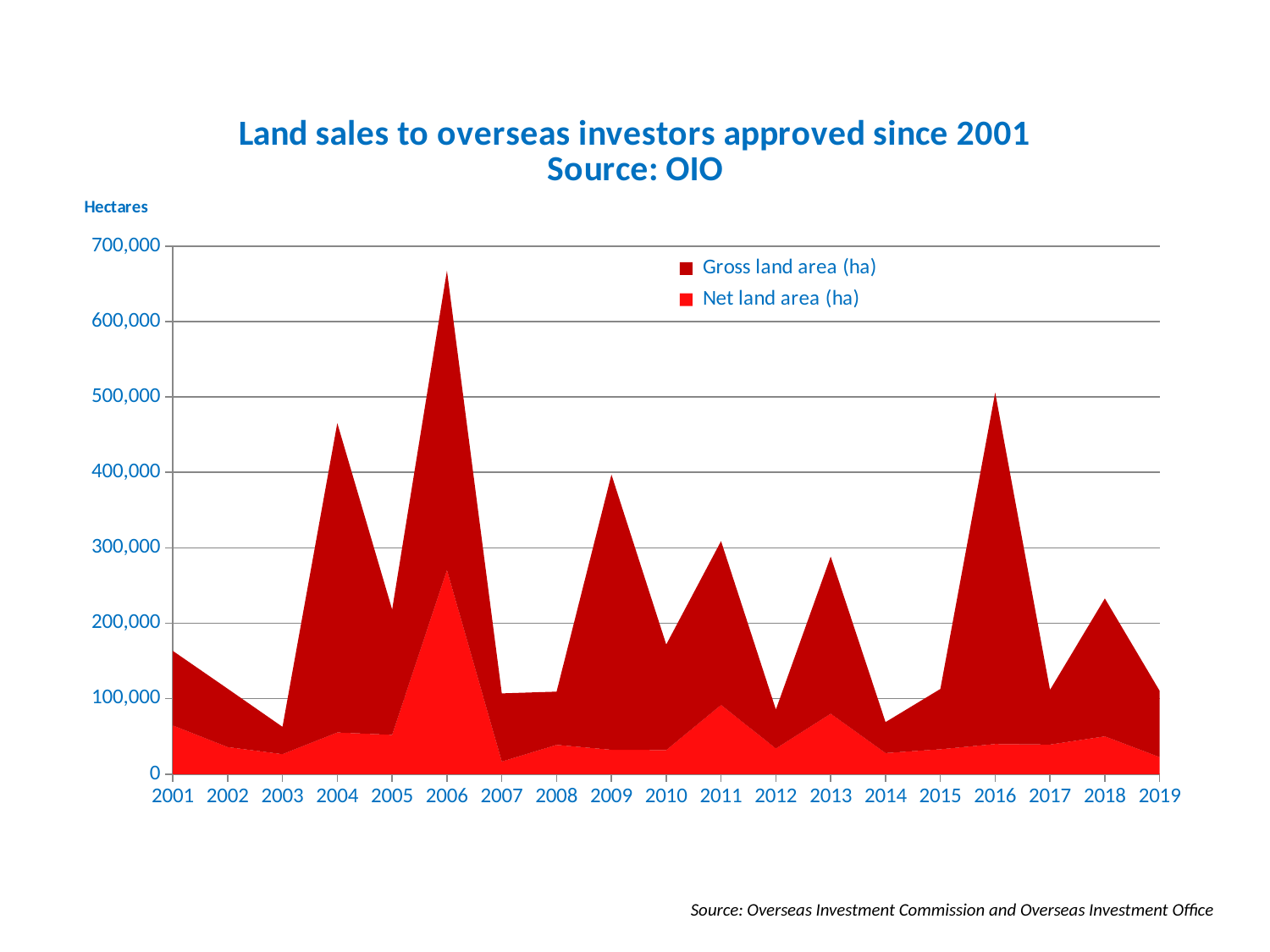

### Chart: Land sales to overseas investors approved since 2001
Source: OIO

| Category |  Net land area (ha)  |  Gross land area (ha)  |
|---|---|---|
| 2001 | 64421.0 | 98861.0 |
| 2002 | 35800.0 | 77347.0 |
| 2003 | 26393.0 | 36157.0 |
| 2004 | 55166.0 | 410144.0 |
| 2005 | 51975.0 | 166074.0 |
| 2006 | 270508.0 | 396962.0 |
| 2007 | 16580.0 | 90355.0 |
| 2008 | 38696.0 | 70562.0 |
| 2009 | 32242.0 | 364810.0 |
| 2010 | 31829.0 | 139939.0 |
| 2011 | 91681.0 | 217126.0 |
| 2012 | 33870.0 | 51634.0 |
| 2013 | 80083.0 | 208246.0 |
| 2014 | 27840.0 | 41033.0 |
| 2015 | 32879.0 | 79897.0 |
| 2016 | 39859.0 | 465863.0 |
| 2017 | 39132.0 | 72375.0 |
| 2018 | 49972.0 | 182878.0 |
| 2019 | 22457.0 | 87732.0 |
Source: Overseas Investment Commission and Overseas Investment Office